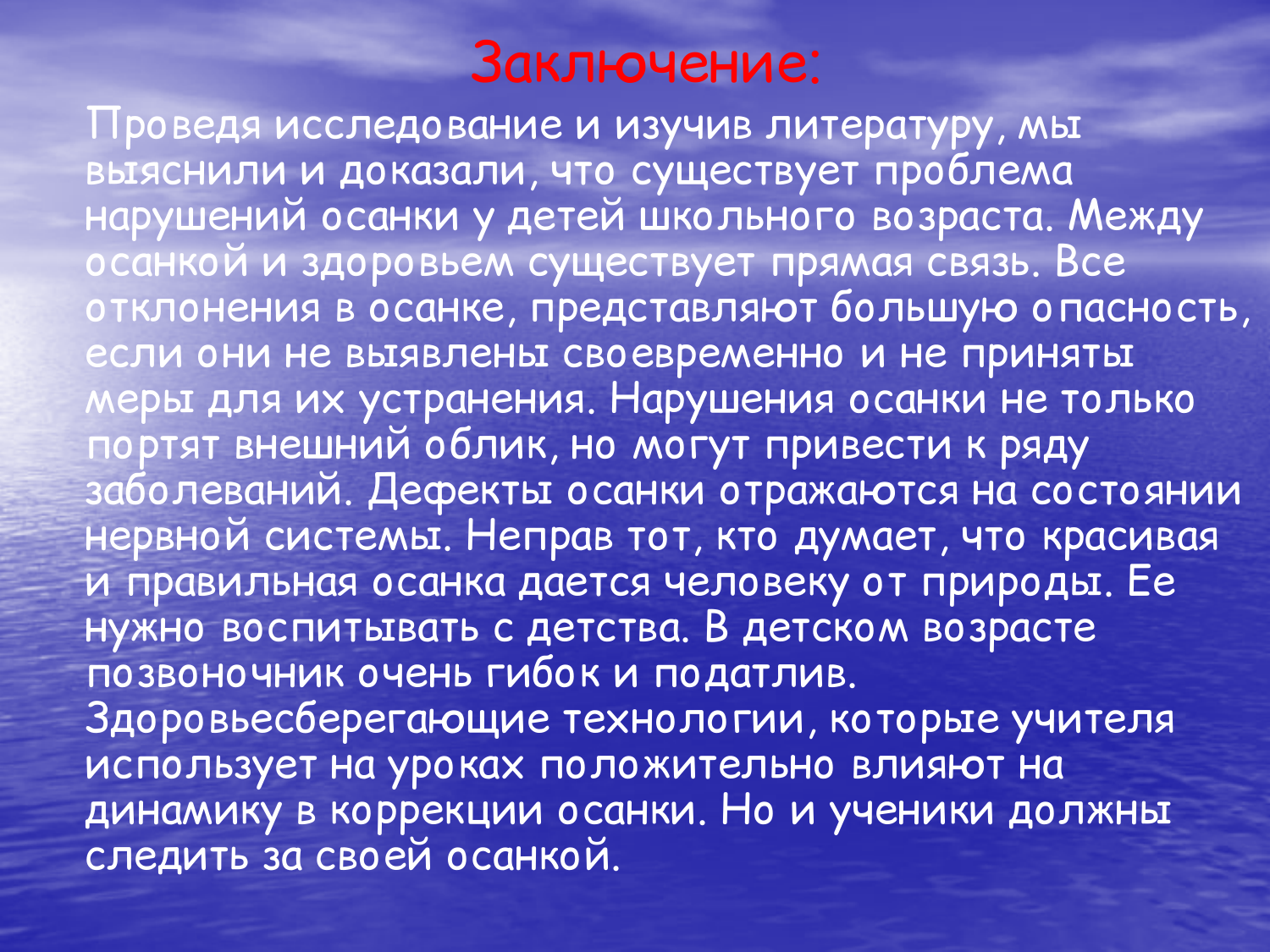

Заключение:
 	Проведя исследование и изучив литературу, мы выяснили и доказали, что существует проблема нарушений осанки у детей школьного возраста. Между осанкой и здоровьем существует прямая связь. Все отклонения в осанке, представляют большую опасность, если они не выявлены своевременно и не приняты меры для их устранения. Нарушения осанки не только портят внешний облик, но могут привести к ряду заболеваний. Дефекты осанки отражаются на состоянии нервной системы. Неправ тот, кто думает, что красивая и правильная осанка дается человеку от природы. Ее нужно воспитывать с детства. В детском возрасте позвоночник очень гибок и податлив. Здоровьесберегающие технологии, которые учителя использует на уроках положительно влияют на динамику в коррекции осанки. Но и ученики должны следить за своей осанкой.